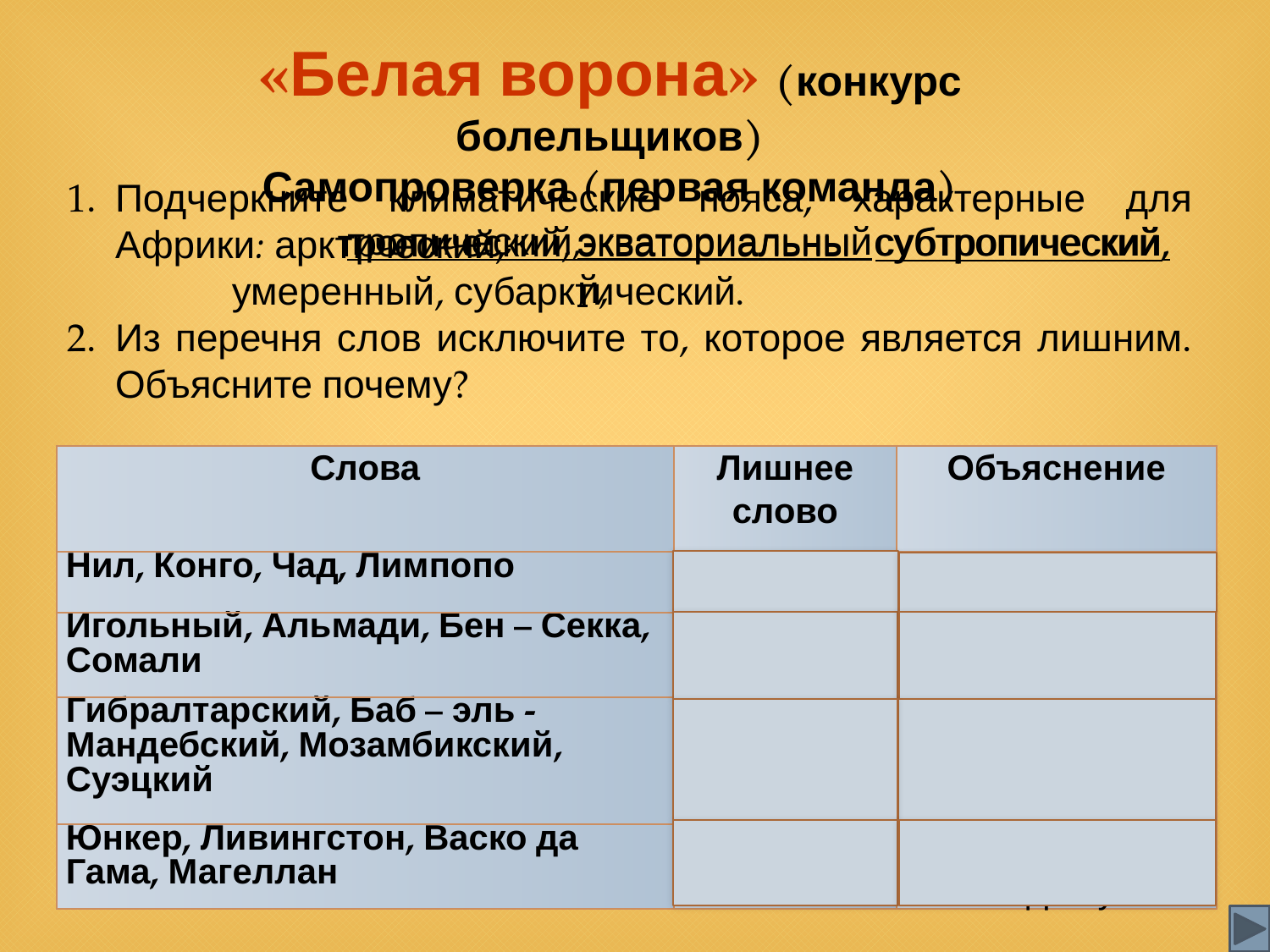

«Белая ворона» (конкурс болельщиков)
Самопроверка (первая команда)
Подчеркните климатические пояса, характерные для Африки: арктический,                                                                                   умеренный, субарктический.
Из перечня слов исключите то, которое является лишним. Объясните почему?

экваториальный,
тропический,
субтропический,
субтропический,
тропический,
экваториальный,
| Слова | Лишнее слово | Объяснение |
| --- | --- | --- |
| Нил, Конго, Чад, Лимпопо |  |  |
| Игольный, Альмади, Бен – Секка, Сомали |  |  |
| Гибралтарский, Баб – эль - Мандебский, Мозамбикский, Суэцкий |  |  |
| Юнкер, Ливингстон, Васко да Гама, Магеллан |  |  |

Чад
 озеро, а не река
полуостров, а не мыс

Сомали

канал, а не залив
Суэцкий

не исследовал Африку

Магеллан